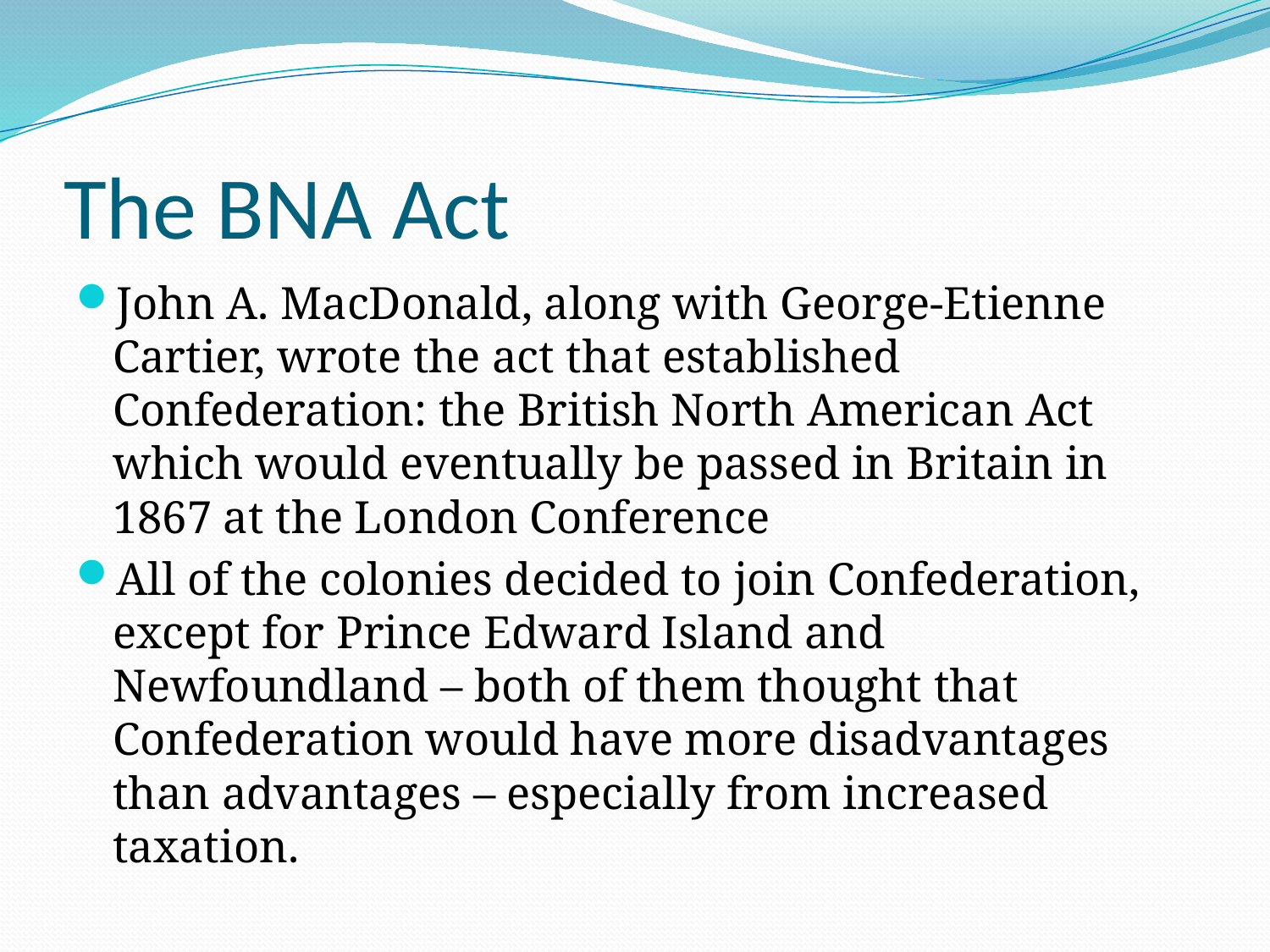

# The BNA Act
John A. MacDonald, along with George-Etienne Cartier, wrote the act that established Confederation: the British North American Act which would eventually be passed in Britain in 1867 at the London Conference
All of the colonies decided to join Confederation, except for Prince Edward Island and Newfoundland – both of them thought that Confederation would have more disadvantages than advantages – especially from increased taxation.